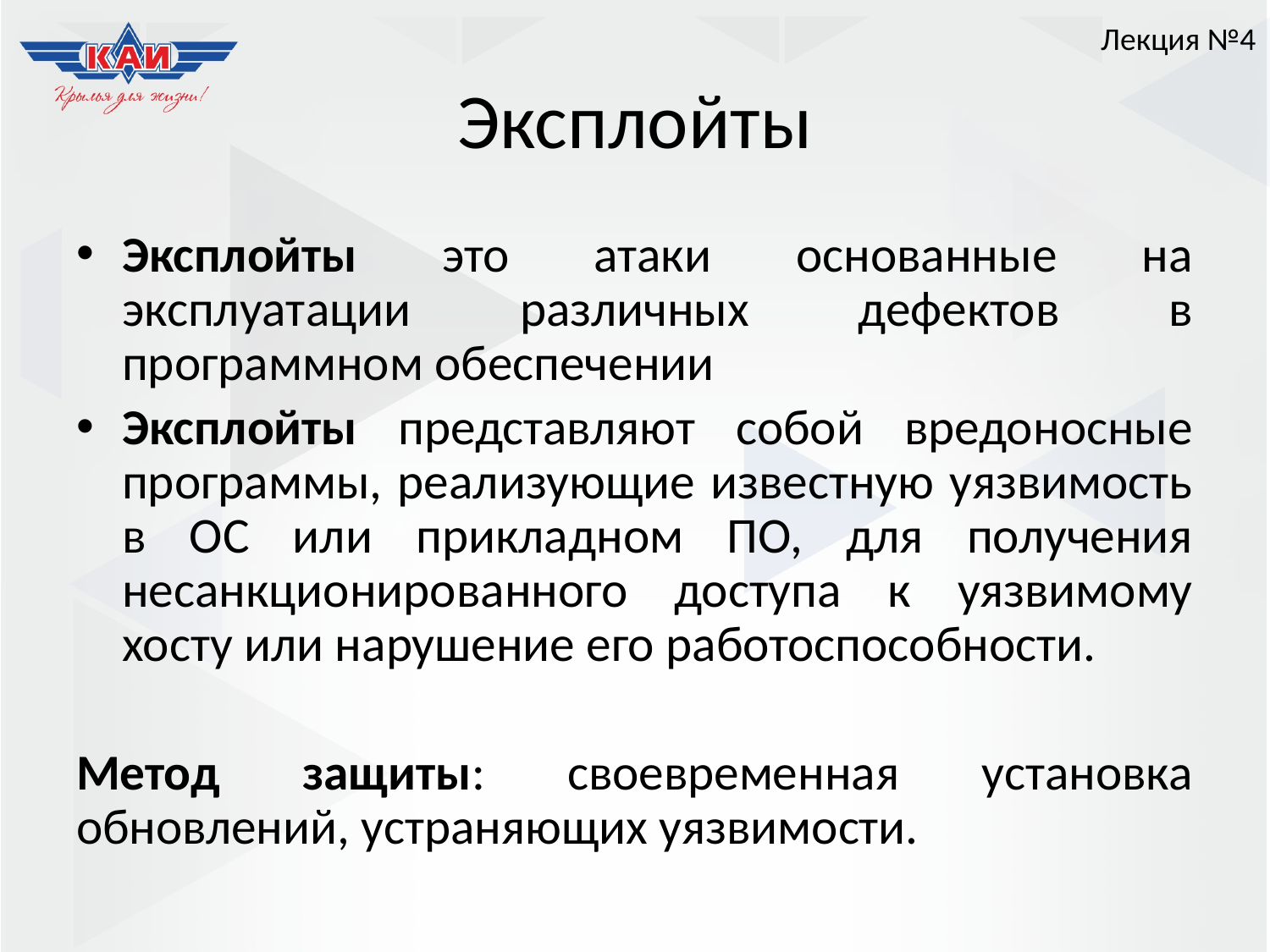

Лекция №4
# Эксплойты
Эксплойты это атаки основанные на эксплуатации различных дефектов в программном обеспечении
Эксплойты представляют собой вредоносные программы, реализующие известную уязвимость в ОС или прикладном ПО, для получения несанкционированного доступа к уязвимому хосту или нарушение его работоспособности.

Метод защиты: своевременная установка обновлений, устраняющих уязвимости.